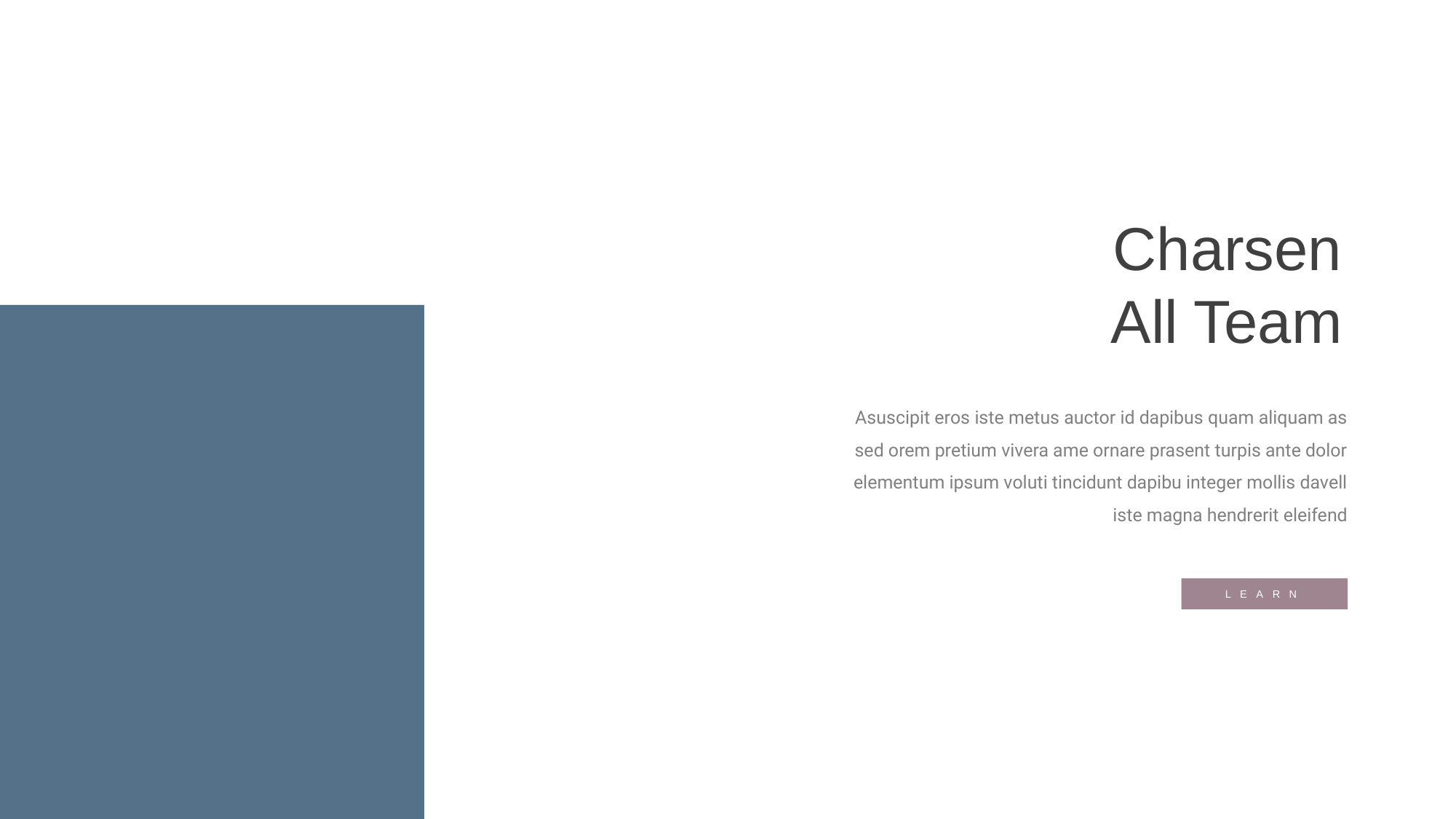

Charsen
All Team
Asuscipit eros iste metus auctor id dapibus quam aliquam as sed orem pretium vivera ame ornare prasent turpis ante dolor elementum ipsum voluti tincidunt dapibu integer mollis davell iste magna hendrerit eleifend

LEARN